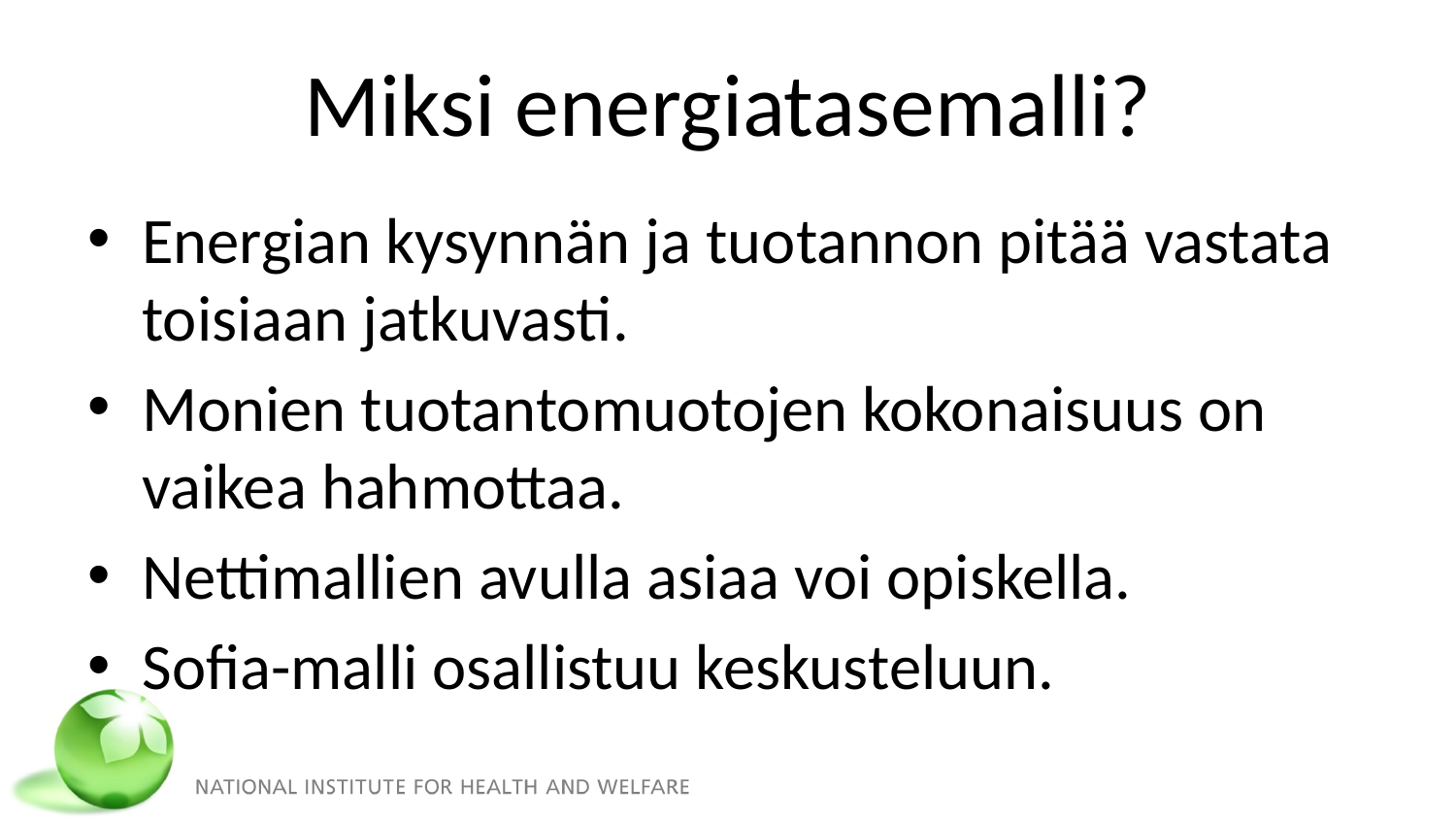

# Miksi energiatasemalli?
Energian kysynnän ja tuotannon pitää vastata toisiaan jatkuvasti.
Monien tuotantomuotojen kokonaisuus on vaikea hahmottaa.
Nettimallien avulla asiaa voi opiskella.
Sofia-malli osallistuu keskusteluun.